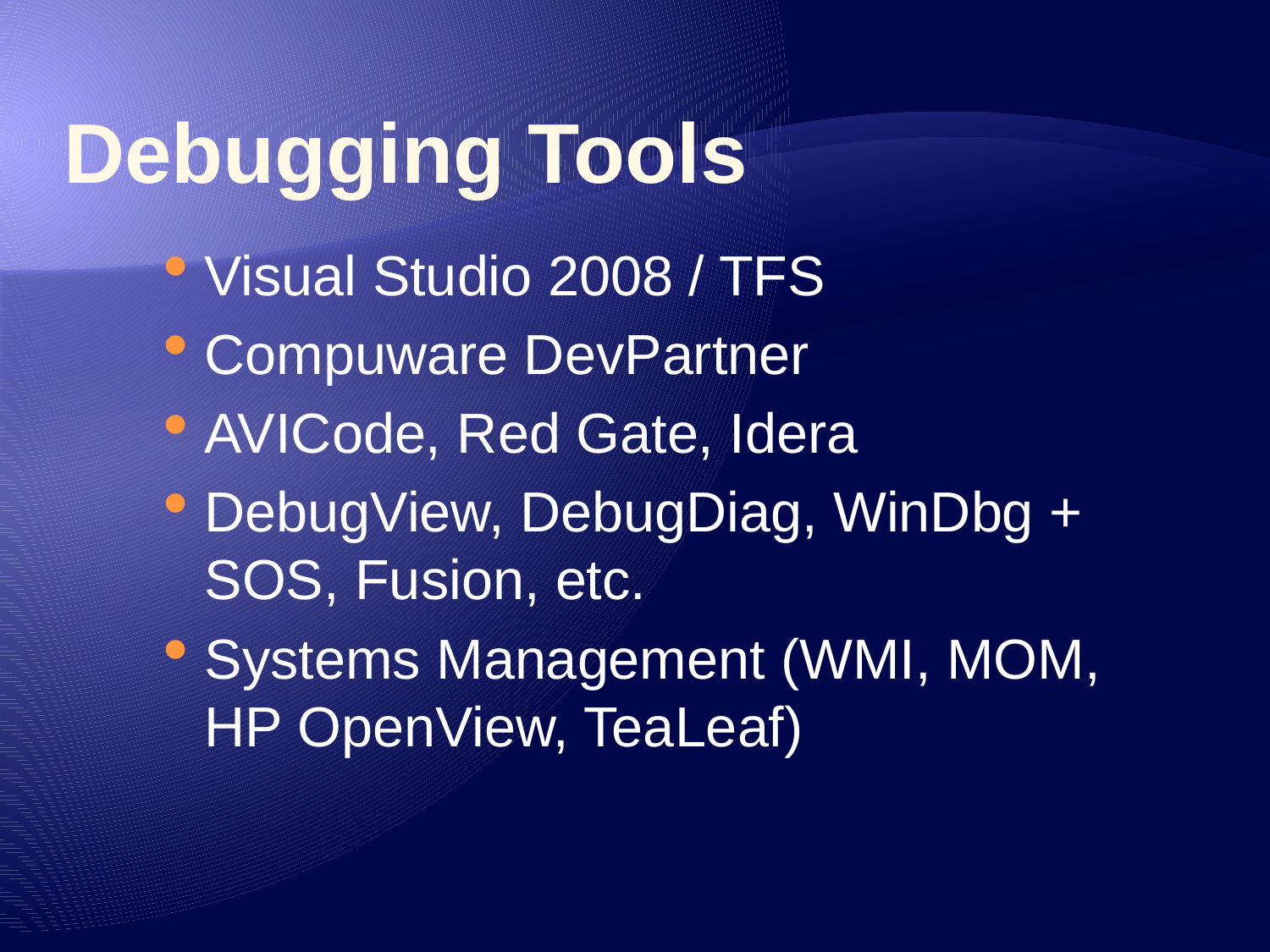

# Debugging Tools
Visual Studio 2008 / TFS
Compuware DevPartner
AVICode, Red Gate, Idera
DebugView, DebugDiag, WinDbg + SOS, Fusion, etc.
Systems Management (WMI, MOM, HP OpenView, TeaLeaf)